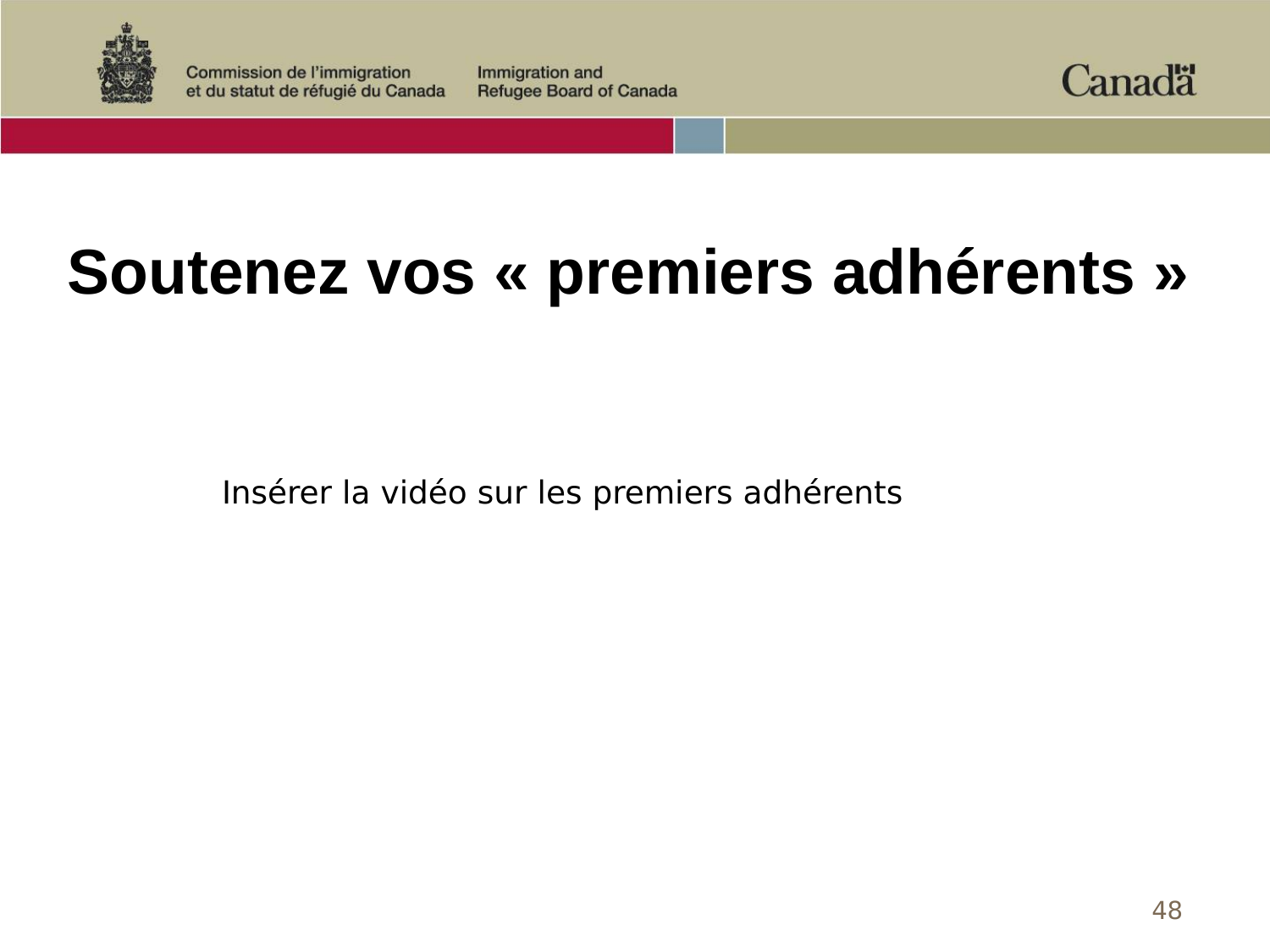

# Soutenez vos « premiers adhérents »
Insérer la vidéo sur les premiers adhérents
48